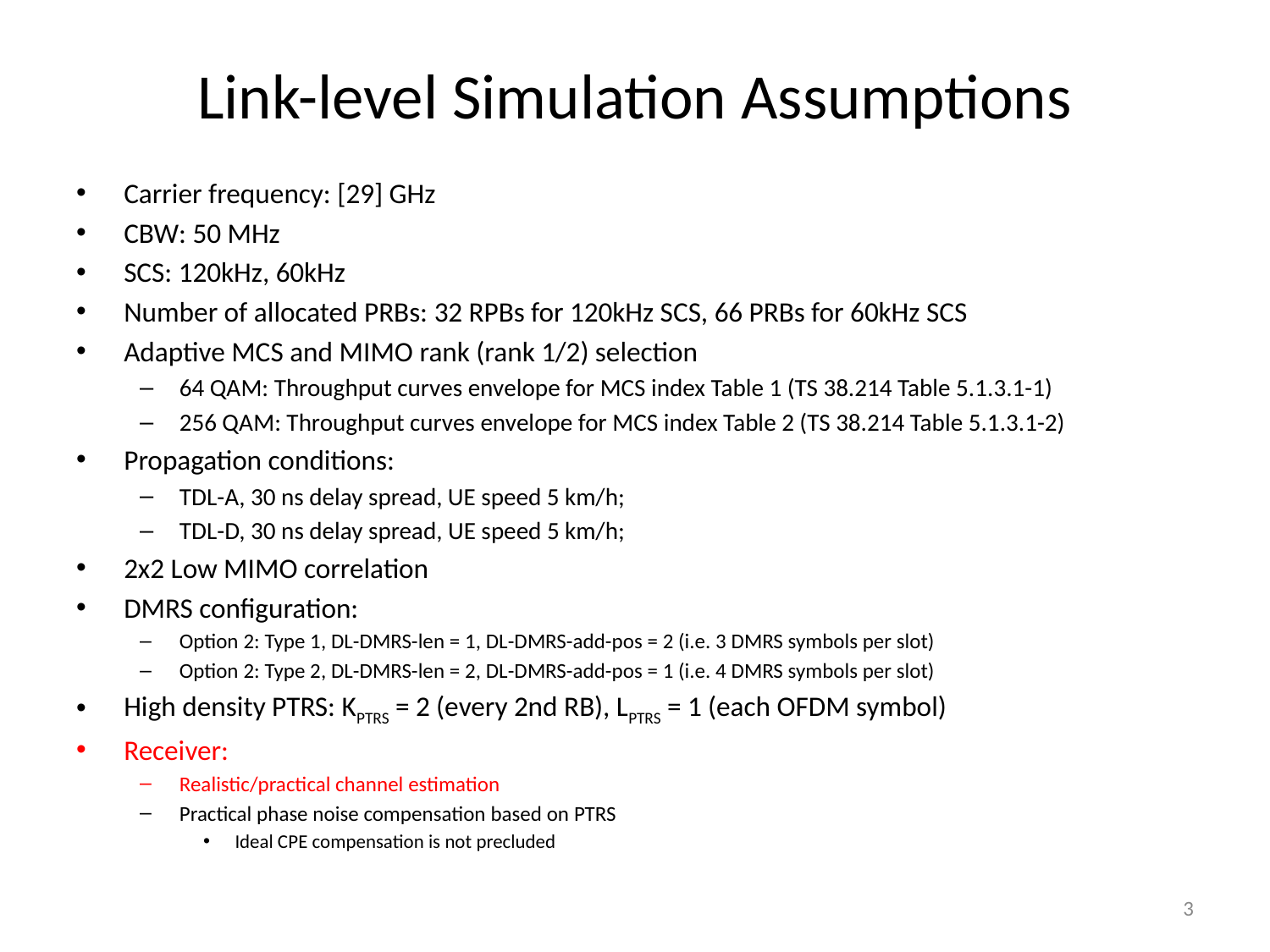

# Link-level Simulation Assumptions
Carrier frequency: [29] GHz
CBW: 50 MHz
SCS: 120kHz, 60kHz
Number of allocated PRBs: 32 RPBs for 120kHz SCS, 66 PRBs for 60kHz SCS
Adaptive MCS and MIMO rank (rank 1/2) selection
64 QAM: Throughput curves envelope for MCS index Table 1 (TS 38.214 Table 5.1.3.1-1)
256 QAM: Throughput curves envelope for MCS index Table 2 (TS 38.214 Table 5.1.3.1-2)
Propagation conditions:
TDL-A, 30 ns delay spread, UE speed 5 km/h;
TDL-D, 30 ns delay spread, UE speed 5 km/h;
2x2 Low MIMO correlation
DMRS configuration:
Option 2: Type 1, DL-DMRS-len = 1, DL-DMRS-add-pos = 2 (i.e. 3 DMRS symbols per slot)
Option 2: Type 2, DL-DMRS-len = 2, DL-DMRS-add-pos = 1 (i.e. 4 DMRS symbols per slot)
High density PTRS: KPTRS = 2 (every 2nd RB), LPTRS = 1 (each OFDM symbol)
Receiver:
Realistic/practical channel estimation
Practical phase noise compensation based on PTRS
Ideal CPE compensation is not precluded

3